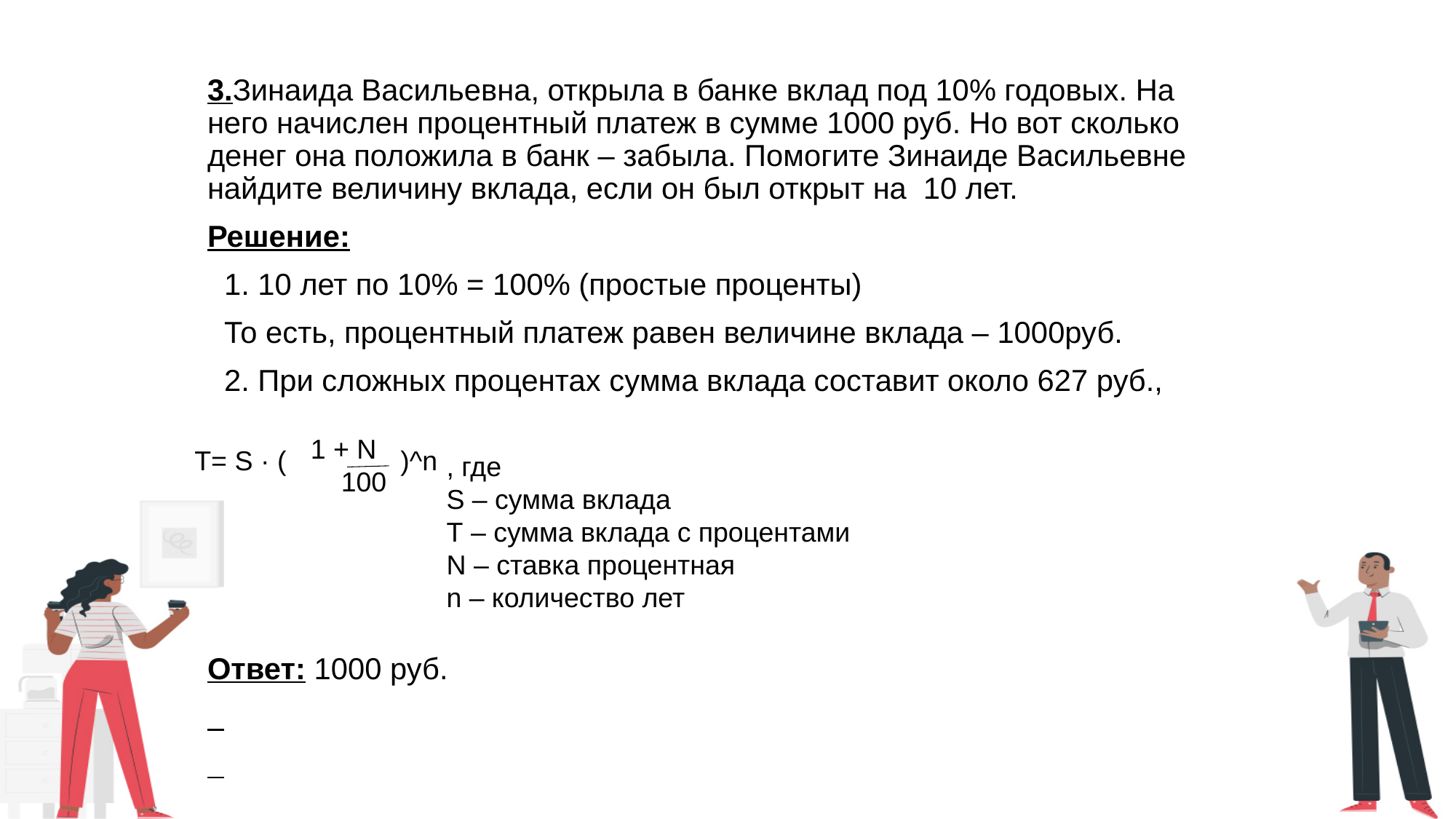

3.Зинаида Васильевна, открыла в банке вклад под 10% годовых. На него начислен процентный платеж в сумме 1000 руб. Но вот сколько денег она положила в банк – забыла. Помогите Зинаиде Васильевне найдите величину вклада, если он был открыт на  10 лет.
Решение:
  1. 10 лет по 10% = 100% (простые проценты)
  То есть, процентный платеж равен величине вклада – 1000руб.
  2. При сложных процентах сумма вклада составит около 627 руб.,

Ответ: 1000 руб.

1 + N
    100
T= S · (               )^n
, где
S – сумма вклада
T – сумма вклада с процентами
N – ставка процентная
n – количество лет